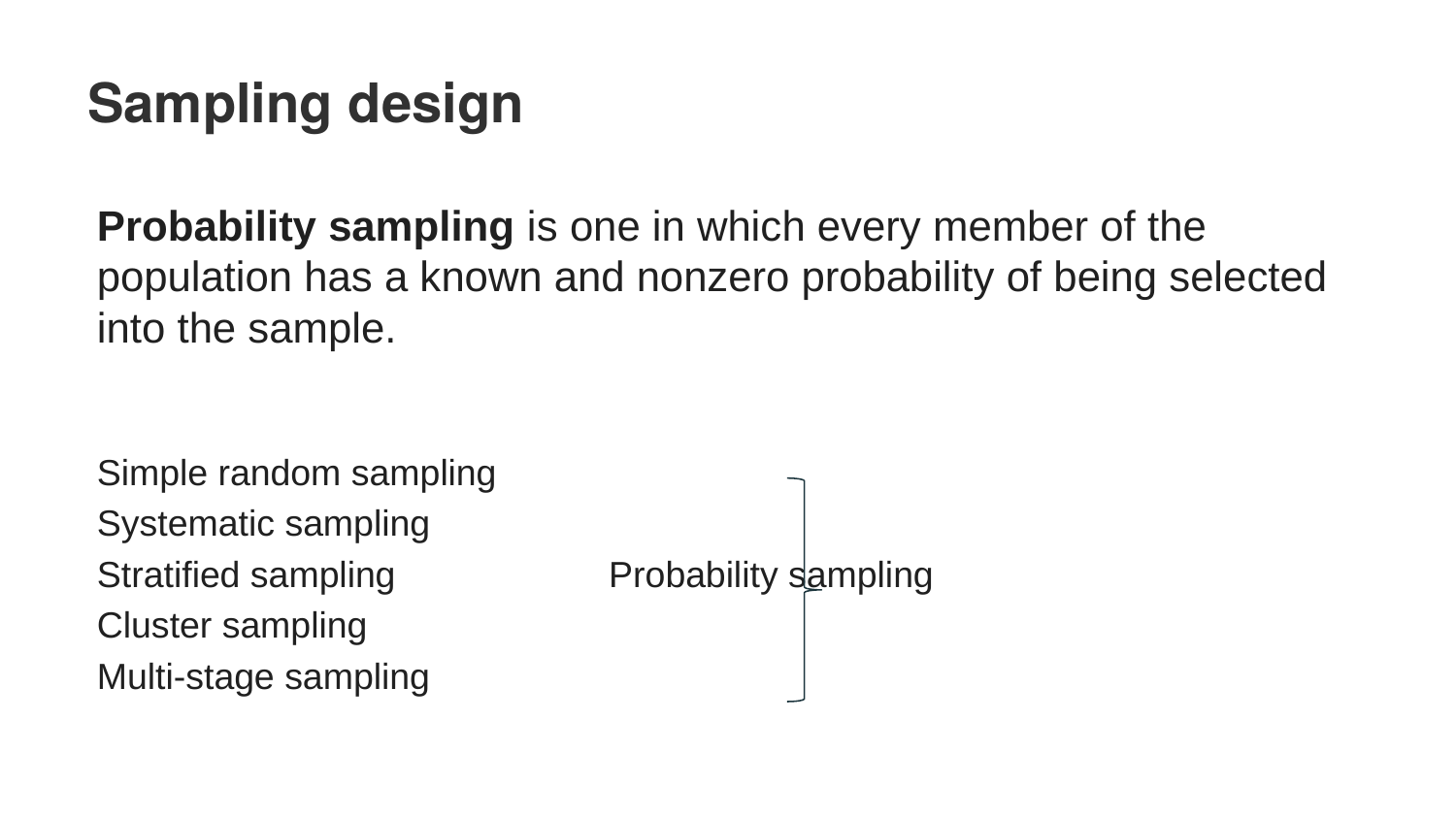

# Sampling design
Probability sampling is one in which every member of the population has a known and nonzero probability of being selected into the sample.

Simple random sampling
Systematic sampling
Stratified sampling                     Probability sampling
Cluster sampling
Multi-stage sampling